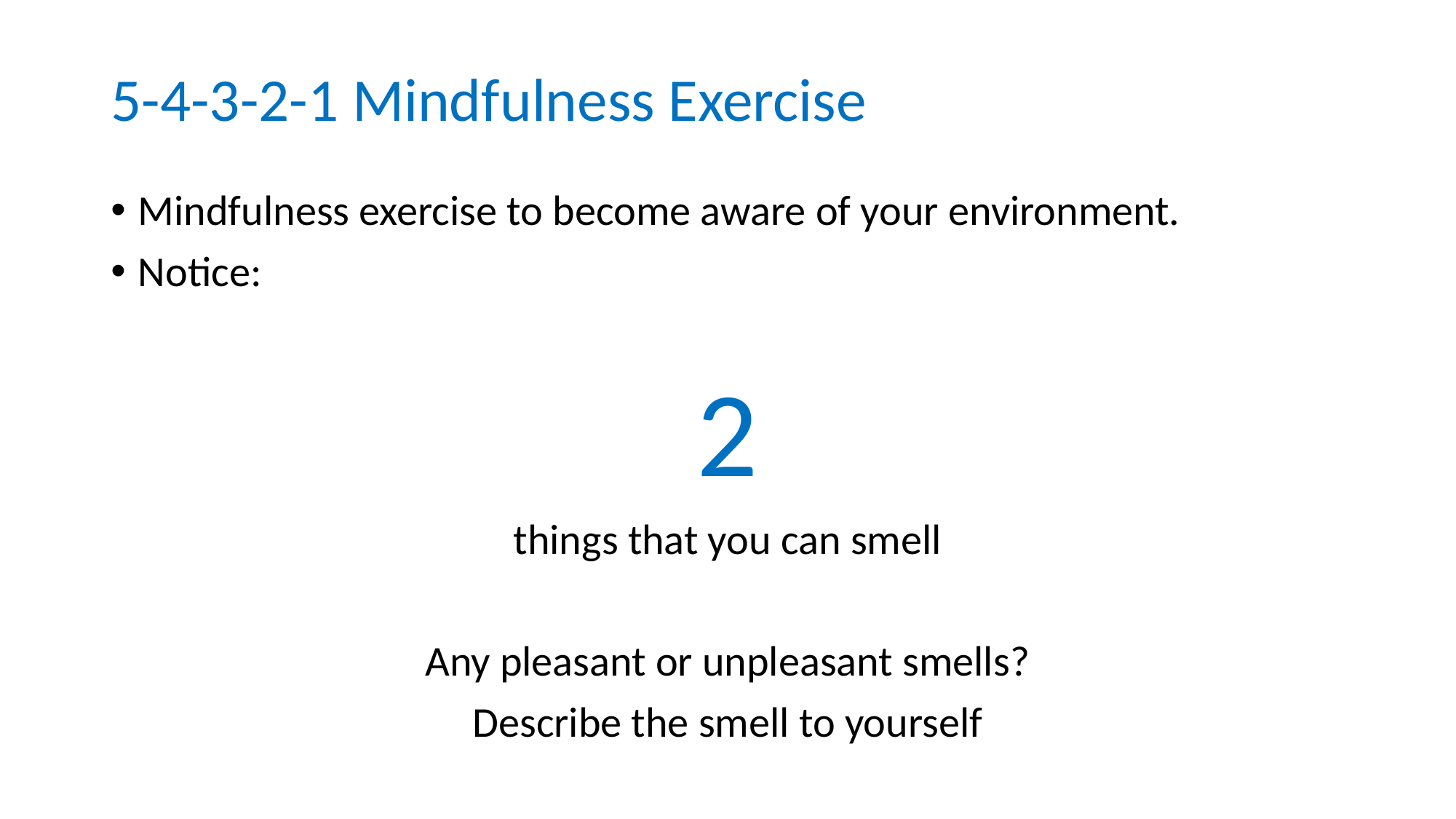

# 5-4-3-2-1 Mindfulness Exercise
Mindfulness exercise to become aware of your environment.
Notice:

2
things that you can smell

Any pleasant or unpleasant smells?
Describe the smell to yourself